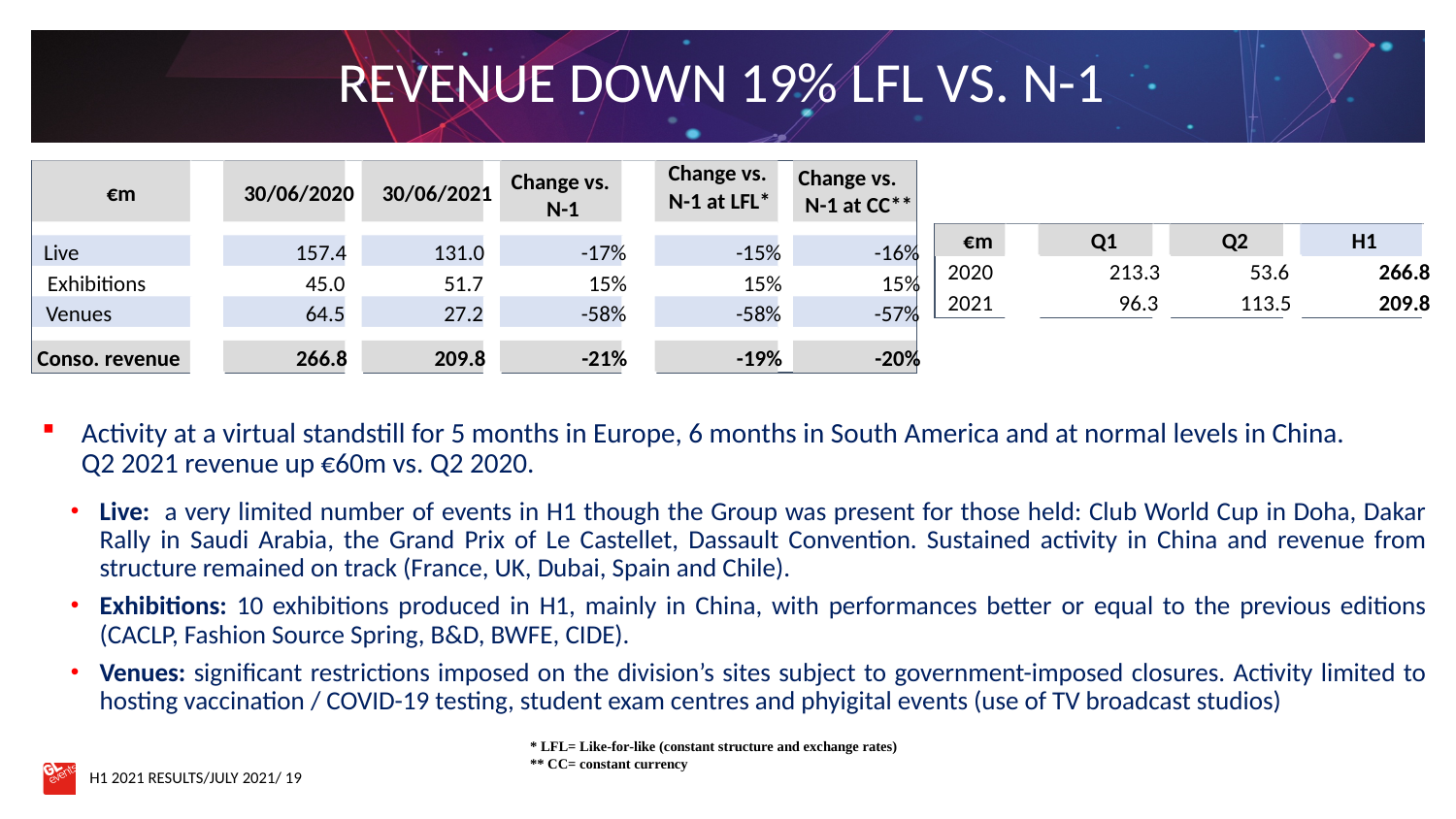

Revenue down 19% LFL vs. N-1
Change vs.

Change vs.
Change vs.
 N-1
€m
30/06/2020
30/06/2021
N-1 at LFL*
N-1 at CC**

Live
           157.4
           131.0
-17%
-15%
-16%

Exhibitions
             45.0
             51.7
15%
15%
15%

Venues
             64.5
             27.2
-58%
-58%
-57%

Conso. revenue
           266.8
           209.8
-21%
-19%
-20%

€m
Q1
Q2
 H1

2020
213.3
53.6
266.8

2021
96.3
113.5
209.8

Activity at a virtual standstill for 5 months in Europe, 6 months in South America and at normal levels in China.
Q2 2021 revenue up €60m vs. Q2 2020.
Live:  a very limited number of events in H1 though the Group was present for those held: Club World Cup in Doha, Dakar Rally in Saudi Arabia, the Grand Prix of Le Castellet, Dassault Convention. Sustained activity in China and revenue from structure remained on track (France, UK, Dubai, Spain and Chile).
Exhibitions: 10 exhibitions produced in H1, mainly in China, with performances better or equal to the previous editions (CACLP, Fashion Source Spring, B&D, BWFE, CIDE).
Venues: significant restrictions imposed on the division’s sites subject to government-imposed closures. Activity limited to hosting vaccination / COVID-19 testing, student exam centres and phyigital events (use of TV broadcast studios)
* LFL= Like-for-like (constant structure and exchange rates)
** CC= constant currency